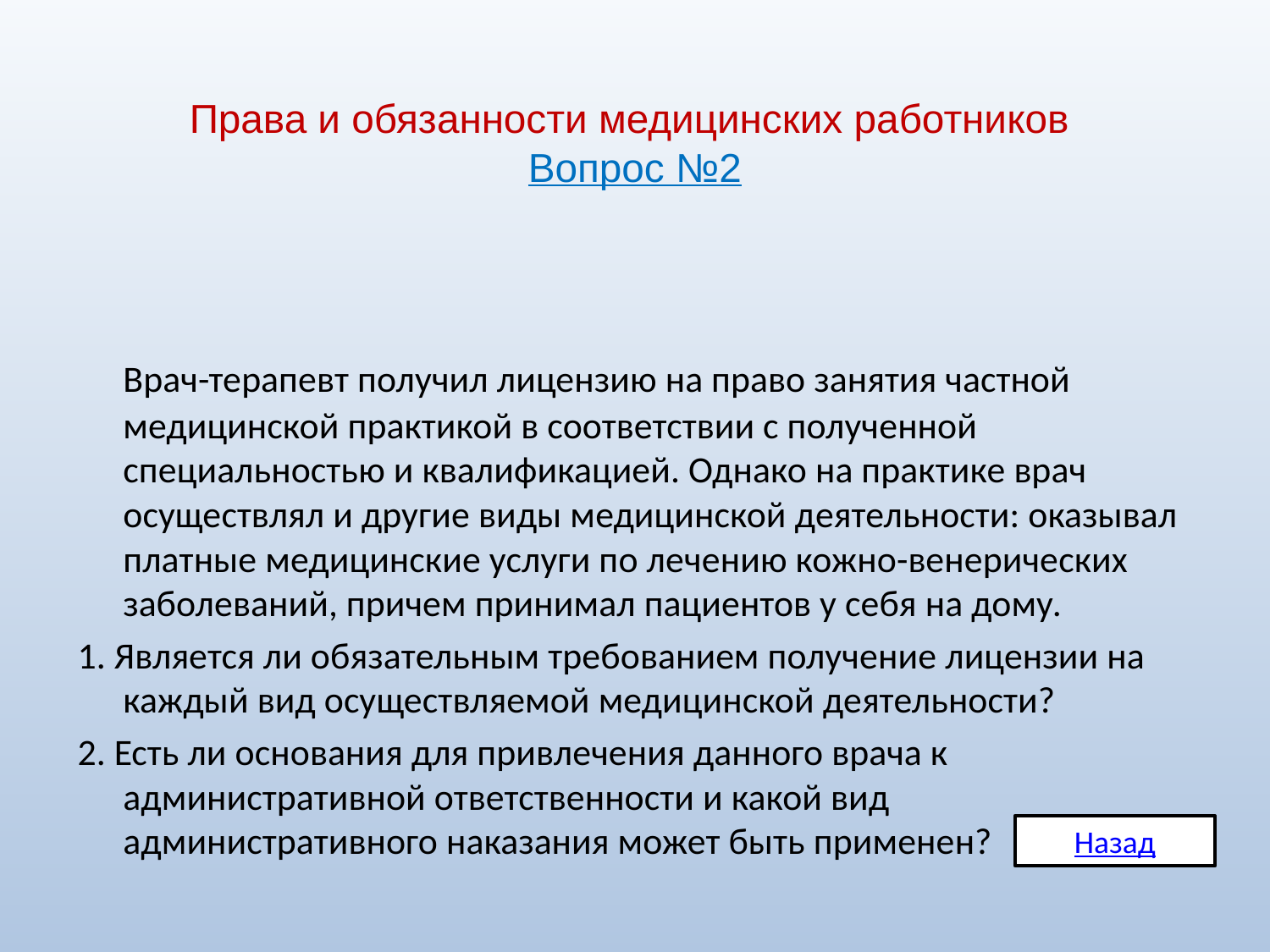

# Права и обязанности медицинских работников Вопрос №2

	Врач-терапевт получил лицензию на право занятия частной медицинской практикой в соответствии с полученной специальностью и квалификацией. Однако на практике врач осуществлял и другие виды медицинской деятельности: оказывал платные медицинские услуги по лечению кожно-венерических заболеваний, причем принимал пациентов у себя на дому.
1. Является ли обязательным требованием получение лицензии на каждый вид осуществляемой медицинской деятельности?
2. Есть ли основания для привлечения данного врача к административной ответственности и какой вид административного наказания может быть применен?

Назад